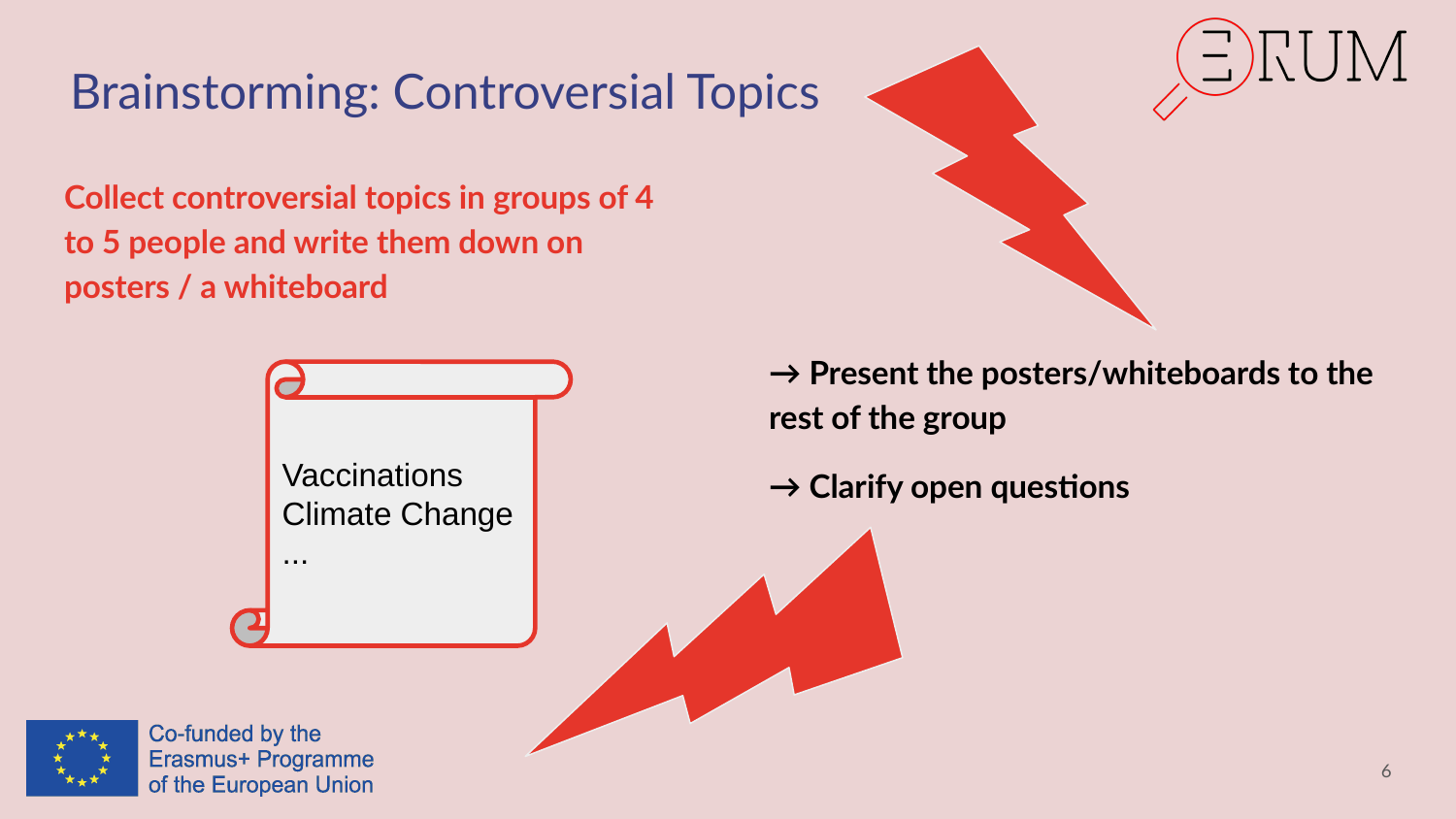

# Brainstorming: Controversial Topics

Collect controversial topics in groups of 4 to 5 people and write them down on posters / a whiteboard

→ Present the posters/whiteboards to the rest of the group
→ Clarify open questions
Vaccinations
Climate Change
...

6